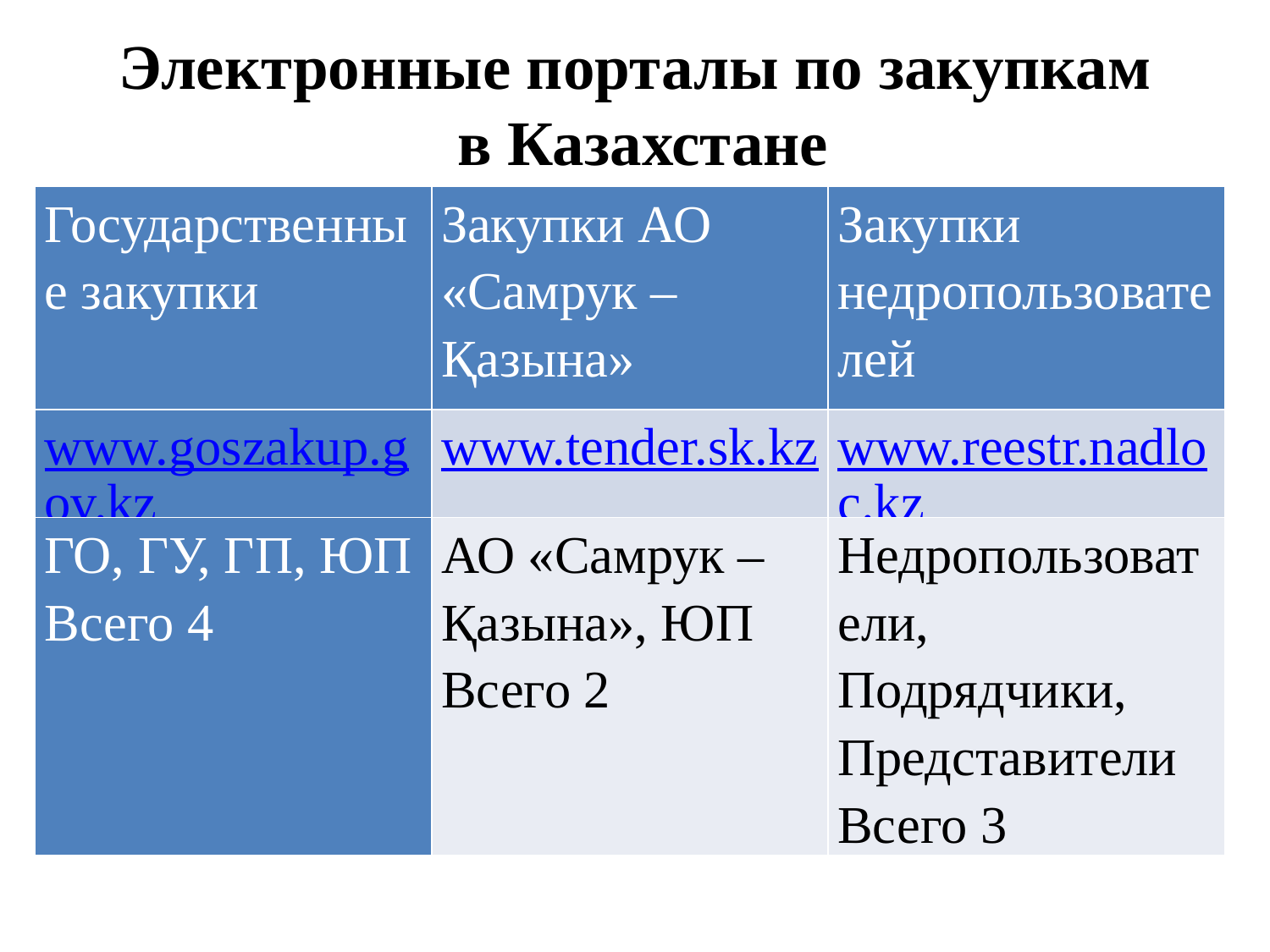

# Электронные порталы по закупкам в Казахстане
| Государственные закупки | Закупки АО «Самрук – Қазына» | Закупки недропользователей |
| --- | --- | --- |
| www.goszakup.gov.kz | www.tender.sk.kz | www.reestr.nadloc.kz |
| ГО, ГУ, ГП, ЮП Всего 4 | АО «Самрук – Қазына», ЮП Всего 2 | Недропользователи, Подрядчики, Представители Всего 3 |